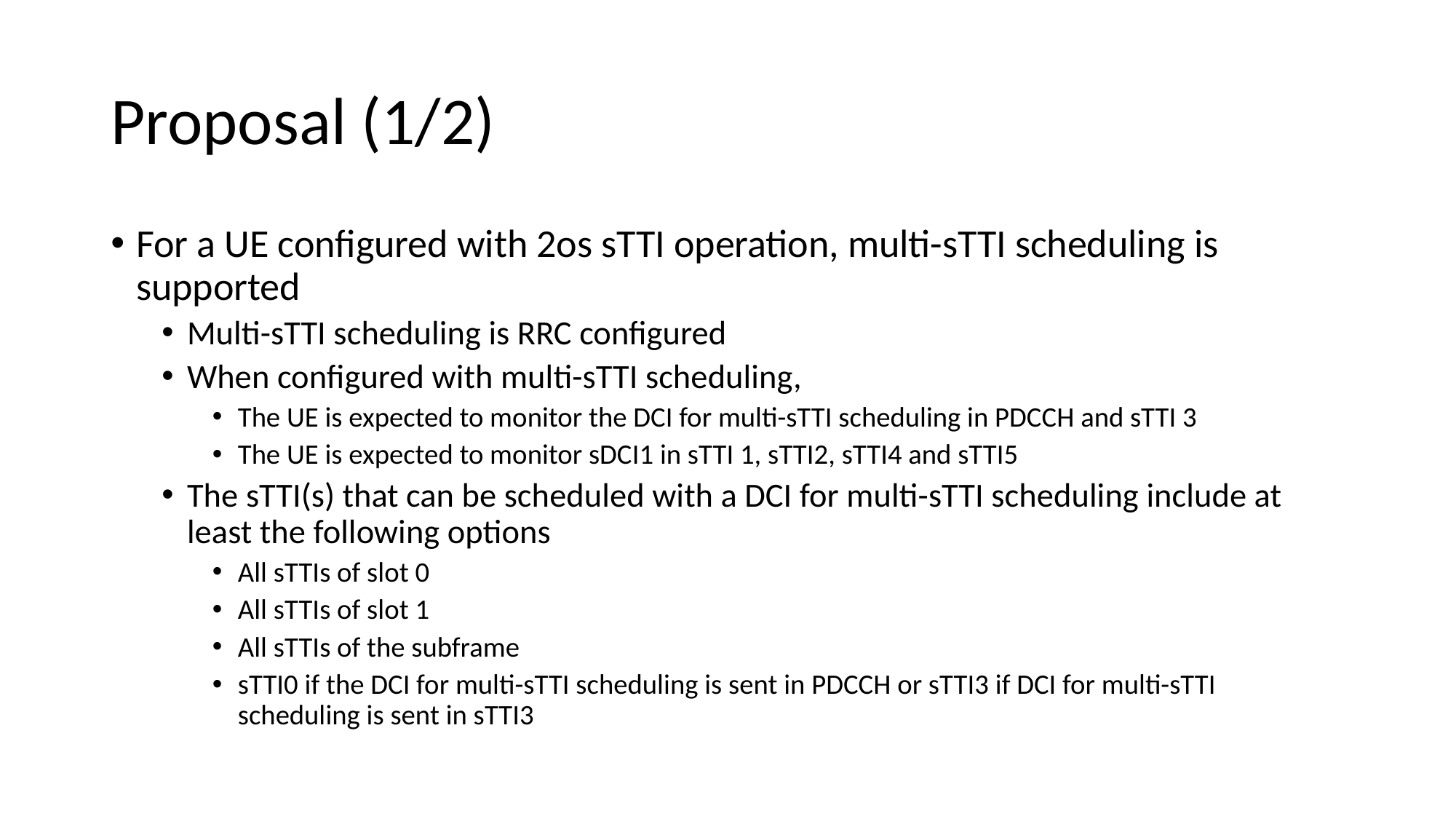

# Proposal (1/2)
For a UE configured with 2os sTTI operation, multi-sTTI scheduling is supported
Multi-sTTI scheduling is RRC configured
When configured with multi-sTTI scheduling,
The UE is expected to monitor the DCI for multi-sTTI scheduling in PDCCH and sTTI 3
The UE is expected to monitor sDCI1 in sTTI 1, sTTI2, sTTI4 and sTTI5
The sTTI(s) that can be scheduled with a DCI for multi-sTTI scheduling include at least the following options
All sTTIs of slot 0
All sTTIs of slot 1
All sTTIs of the subframe
sTTI0 if the DCI for multi-sTTI scheduling is sent in PDCCH or sTTI3 if DCI for multi-sTTI scheduling is sent in sTTI3